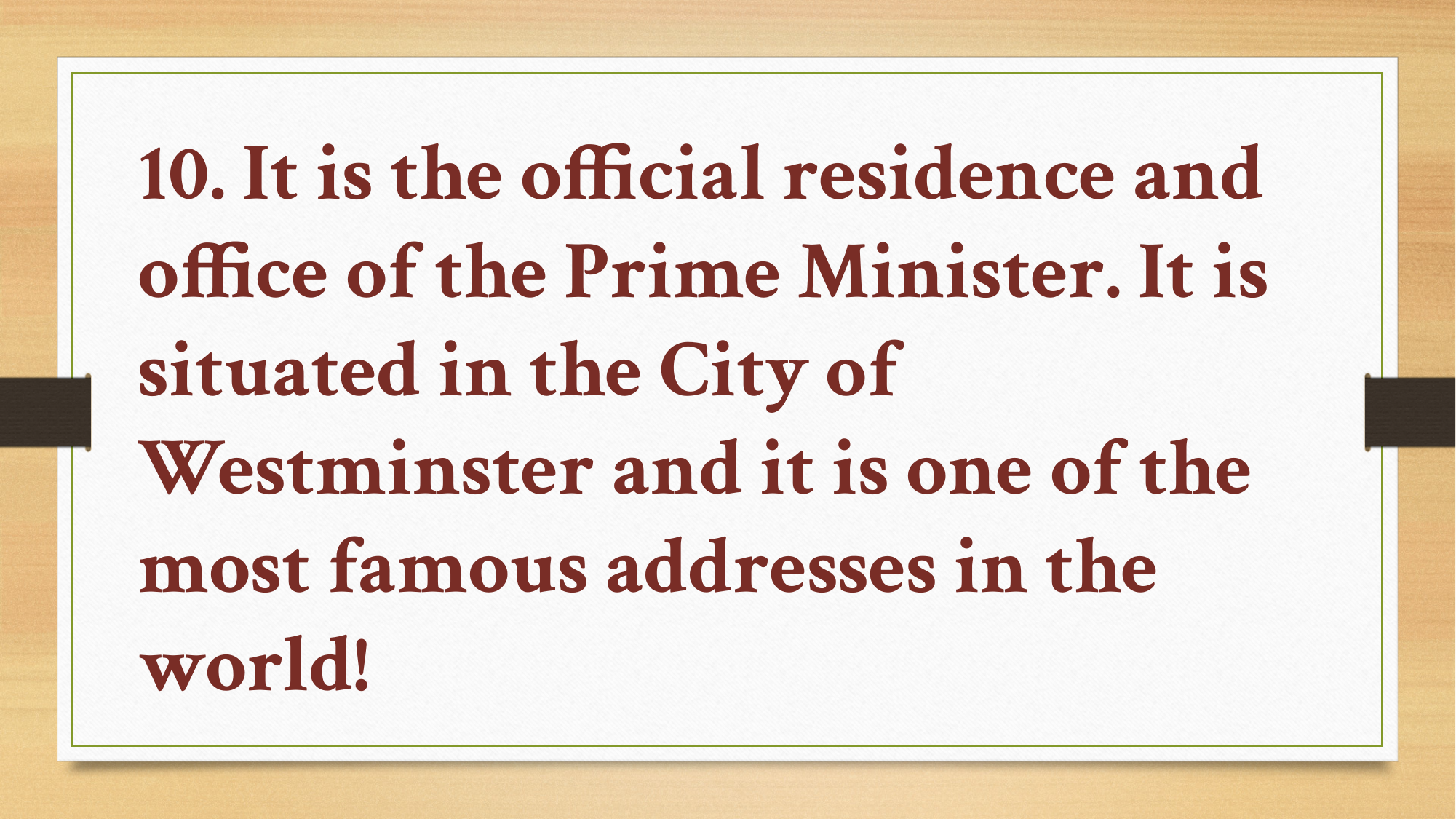

10. It is the official residence and office of the Prime Minister. It is situated in the City of Westminster and it is one of the most famous addresses in the world!